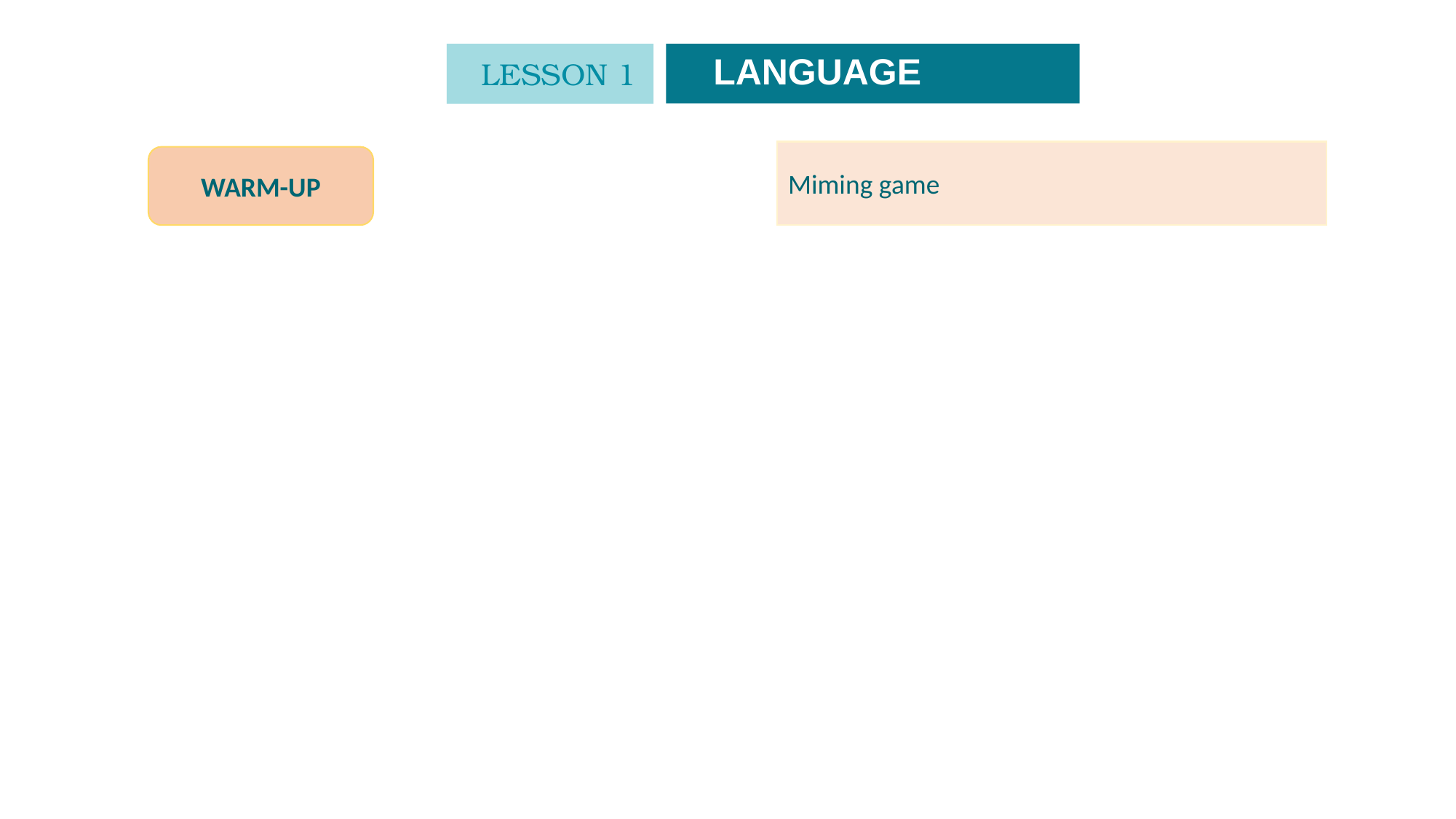

LANGUAGE

LESSON 1
GETTING STARTED
Unit
Miming game
WARM-UP